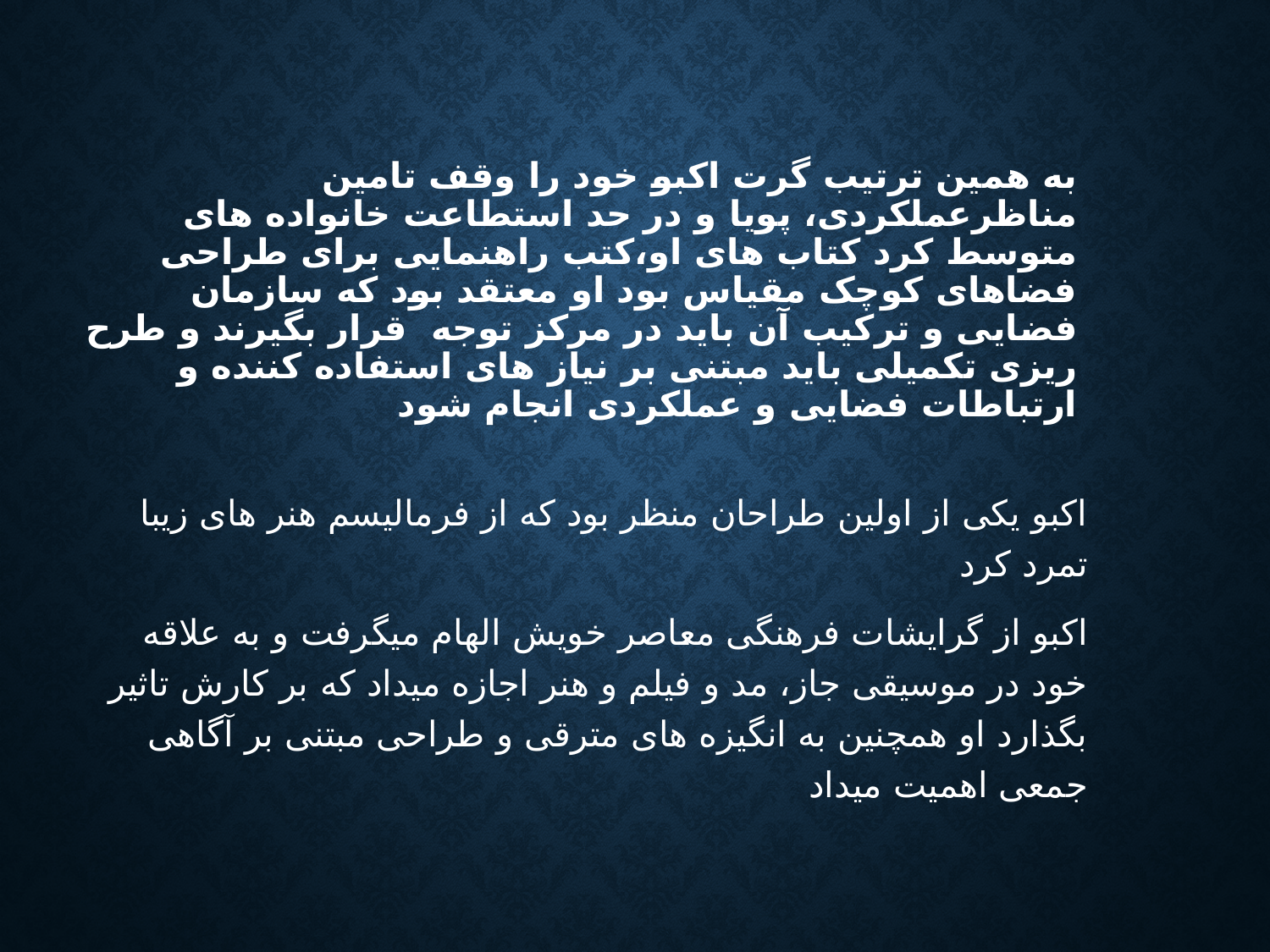

# به همین ترتیب گرت اکبو خود را وقف تامین مناظرعملکردی، پویا و در حد استطاعت خانواده های متوسط کرد کتاب های او،کتب راهنمایی برای طراحی فضاهای کوچک مقیاس بود او معتقد بود که سازمان فضایی و ترکیب آن باید در مرکز توجه  قرار بگیرند و طرح ریزی تکمیلی باید مبتنی بر نیاز های استفاده کننده و ارتباطات فضایی و عملکردی انجام شود
اکبو یکی از اولین طراحان منظر بود که از فرمالیسم هنر های زیبا تمرد کرد
اکبو از گرایشات فرهنگی معاصر خویش الهام میگرفت و به علاقه خود در موسیقی جاز، مد و فیلم و هنر اجازه میداد که بر کارش تاثیر بگذارد او همچنین به انگیزه های مترقی و طراحی مبتنی بر آگاهی جمعی اهمیت میداد